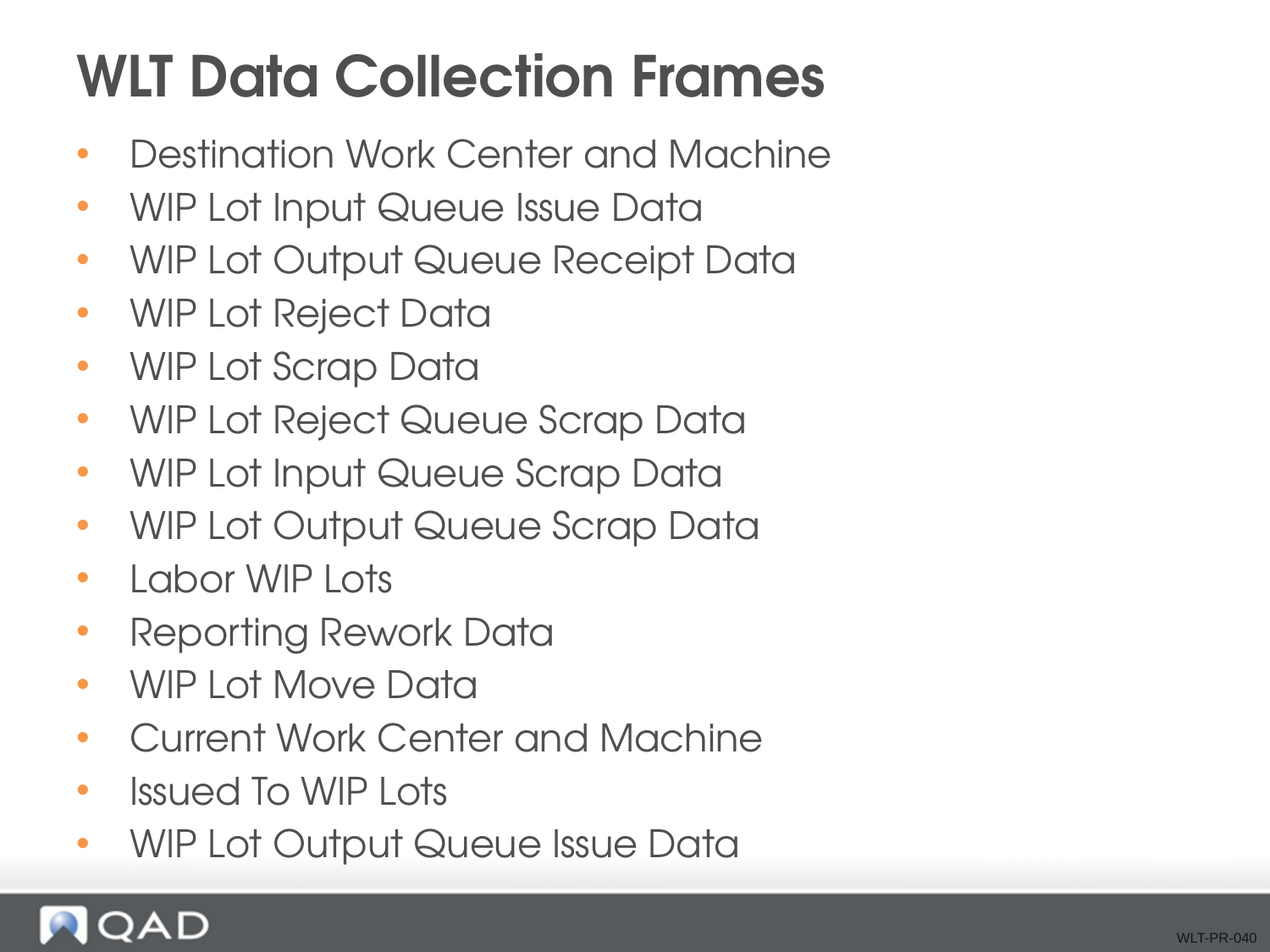

# WLT Data Collection Frames
 Destination Work Center and Machine
 WIP Lot Input Queue Issue Data
 WIP Lot Output Queue Receipt Data
 WIP Lot Reject Data
 WIP Lot Scrap Data
 WIP Lot Reject Queue Scrap Data
 WIP Lot Input Queue Scrap Data
 WIP Lot Output Queue Scrap Data
 Labor WIP Lots
 Reporting Rework Data
 WIP Lot Move Data
 Current Work Center and Machine
 Issued To WIP Lots
 WIP Lot Output Queue Issue Data
WLT-PR-040